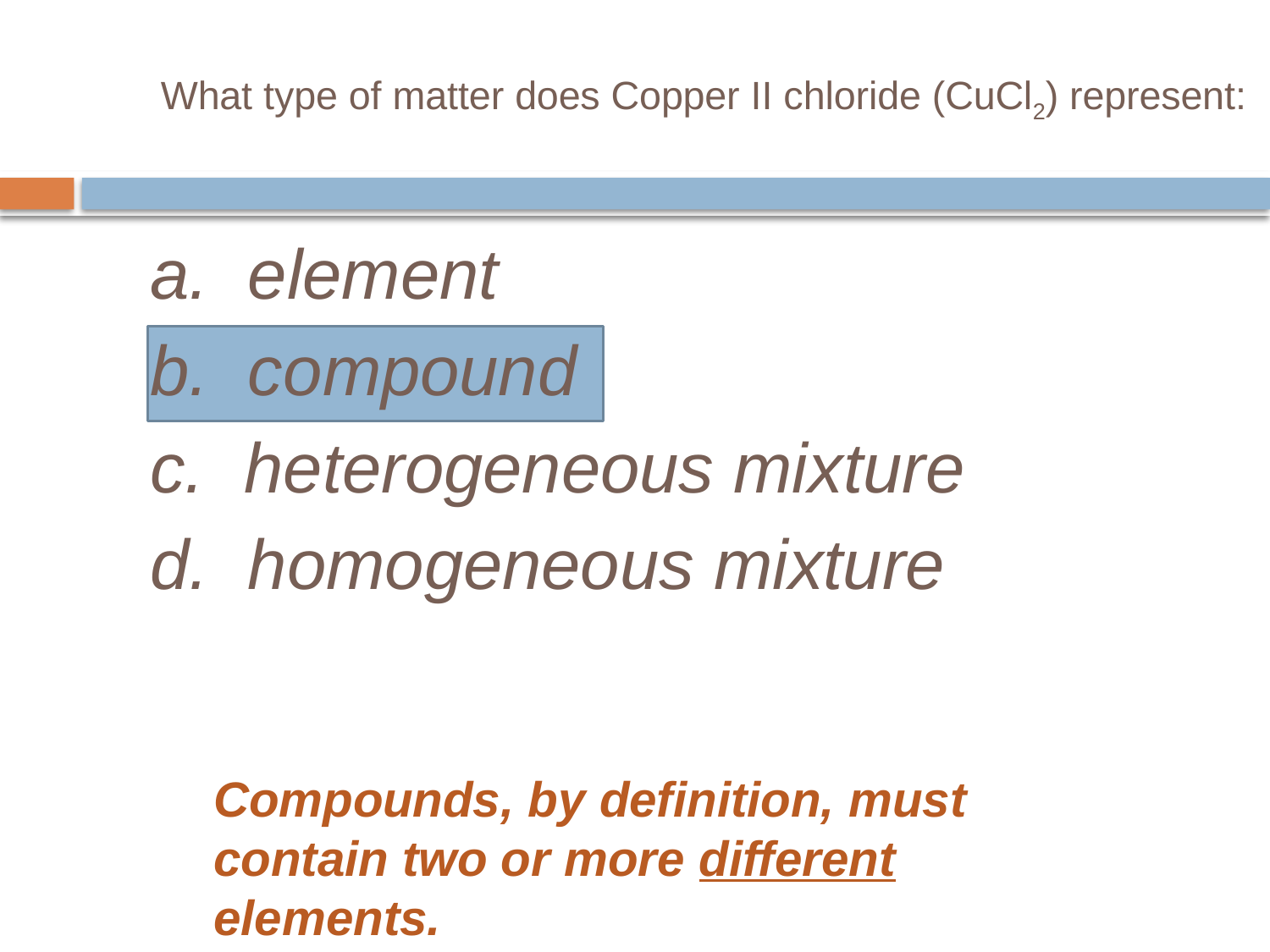

# What type of matter does Copper II chloride (CuCl2) represent:
a.  element
b.  compound
c.  heterogeneous mixture
d.  homogeneous mixture

Compounds, by definition, must contain two or more different elements.